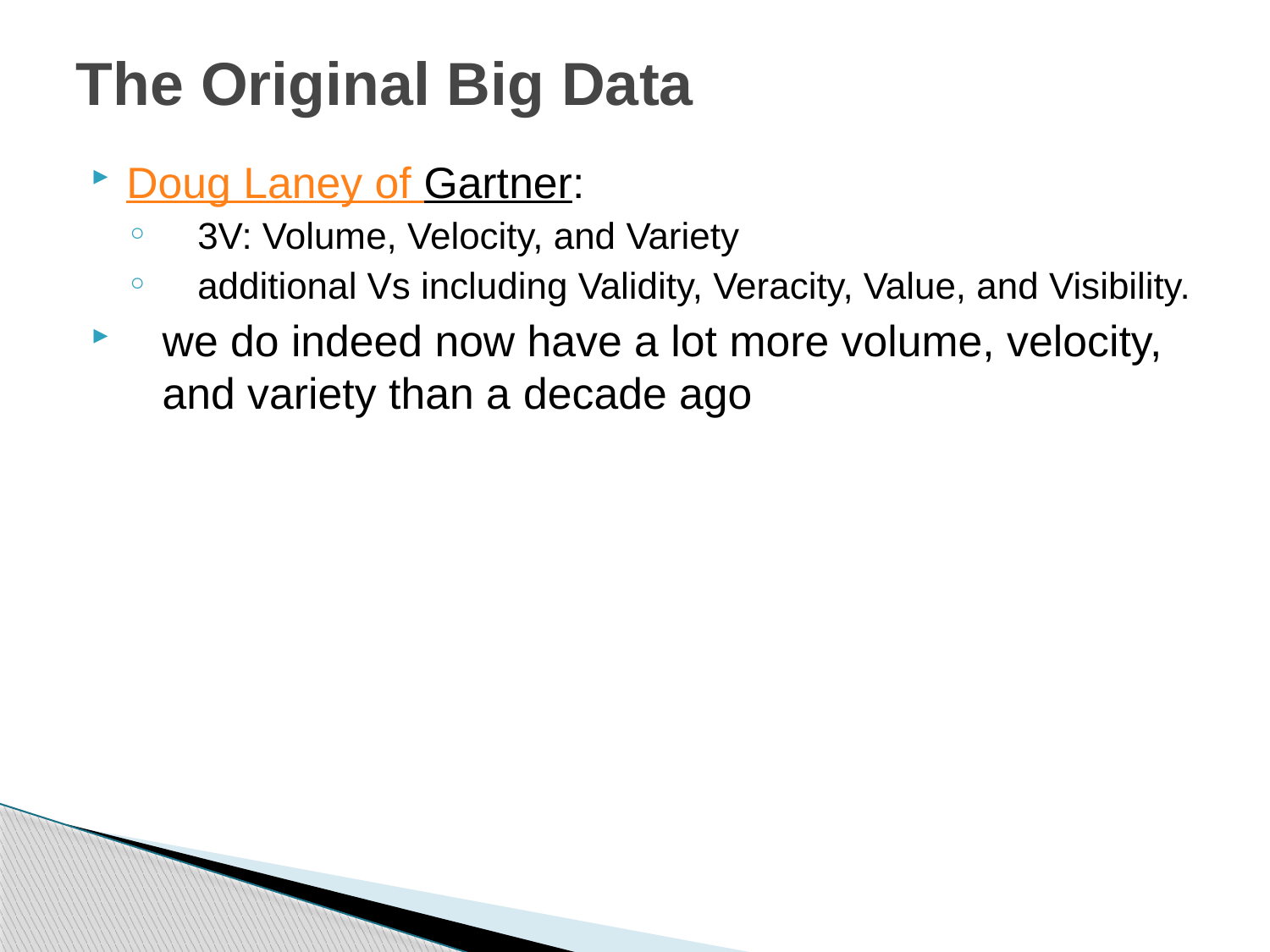

# The Original Big Data
Doug Laney of Gartner:
3V: Volume, Velocity, and Variety
additional Vs including Validity, Veracity, Value, and Visibility.
we do indeed now have a lot more volume, velocity, and variety than a decade ago